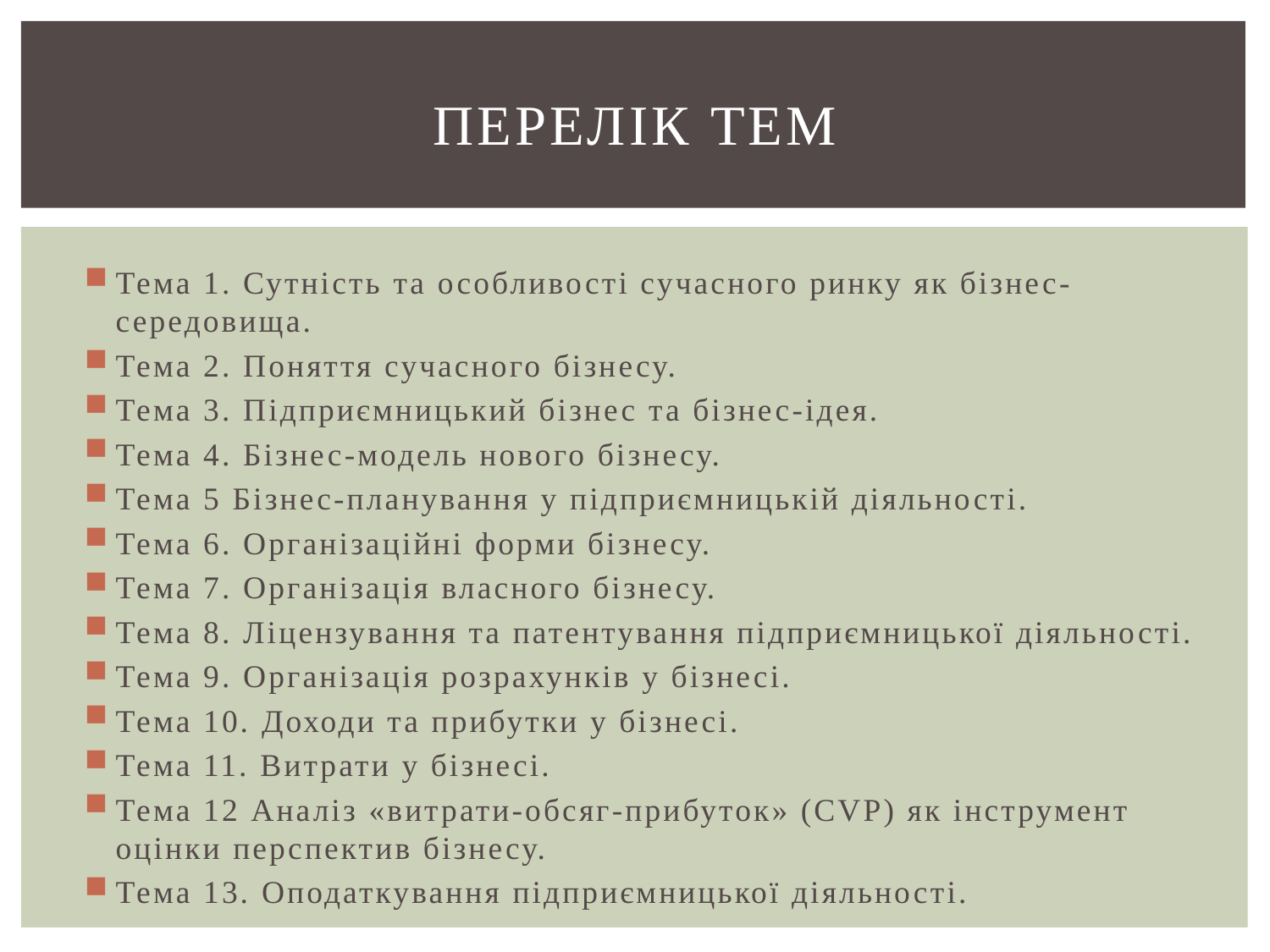

# Перелік тем
Тема 1. Сутність та особливості сучасного ринку як бізнес- середовища.
Тема 2. Поняття сучасного бізнесу.
Тема 3. Підприємницький бізнес та бізнес-ідея.
Тема 4. Бізнес-модель нового бізнесу.
Тема 5 Бізнес-планування у підприємницькій діяльності.
Тема 6. Організаційні форми бізнесу.
Тема 7. Організація власного бізнесу.
Тема 8. Ліцензування та патентування підприємницької діяльності.
Тема 9. Організація розрахунків у бізнесі.
Тема 10. Доходи та прибутки у бізнесі.
Тема 11. Витрати у бізнесі.
Тема 12 Аналіз «витрати-обсяг-прибуток» (CVP) як інструмент оцінки перспектив бізнесу.
Тема 13. Оподаткування підприємницької діяльності.